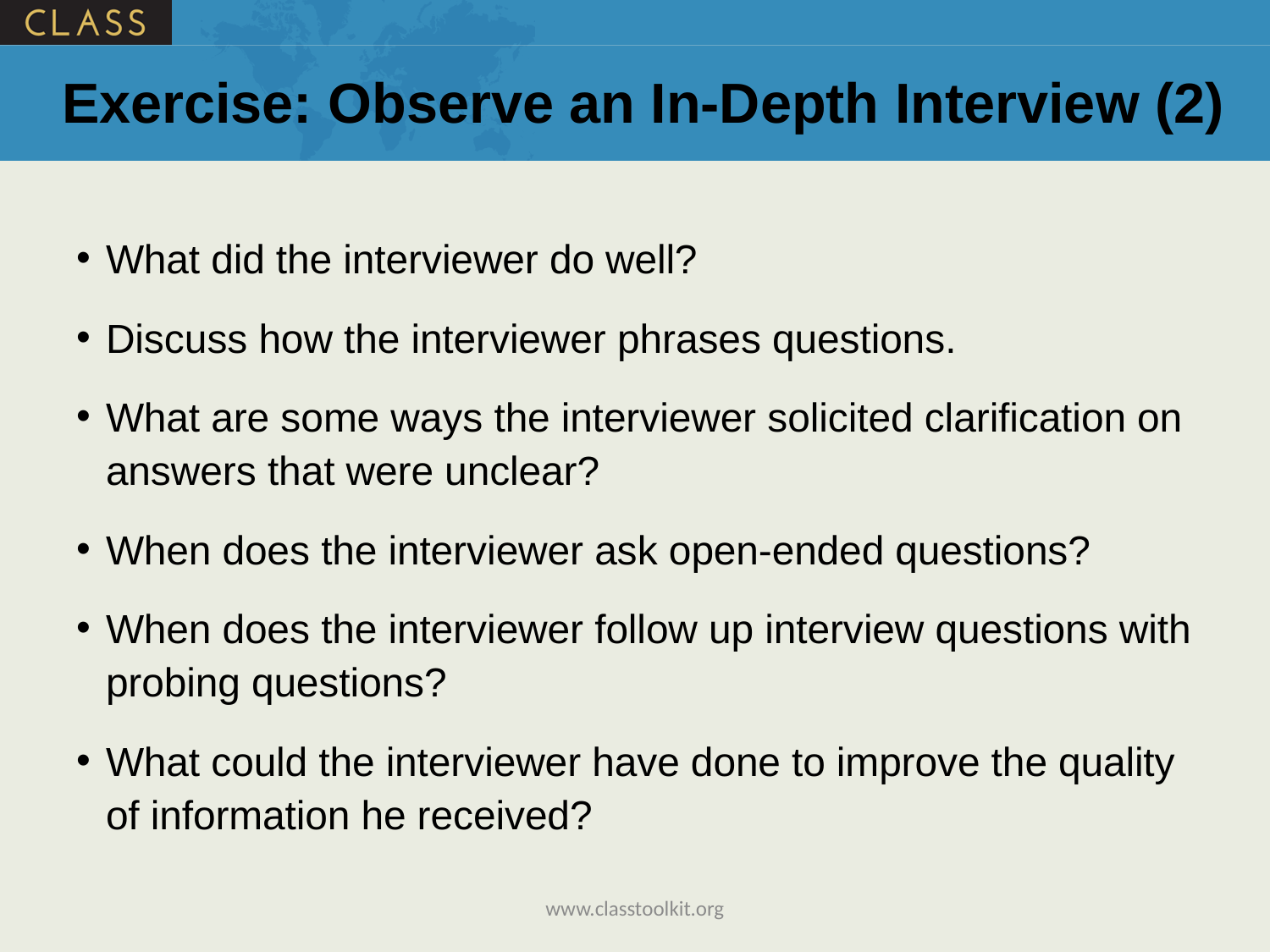

# Exercise: Observe an In-Depth Interview (2)
What did the interviewer do well?
Discuss how the interviewer phrases questions.
What are some ways the interviewer solicited clarification on answers that were unclear?
When does the interviewer ask open-ended questions?
When does the interviewer follow up interview questions with probing questions?
What could the interviewer have done to improve the quality of information he received?
www.classtoolkit.org